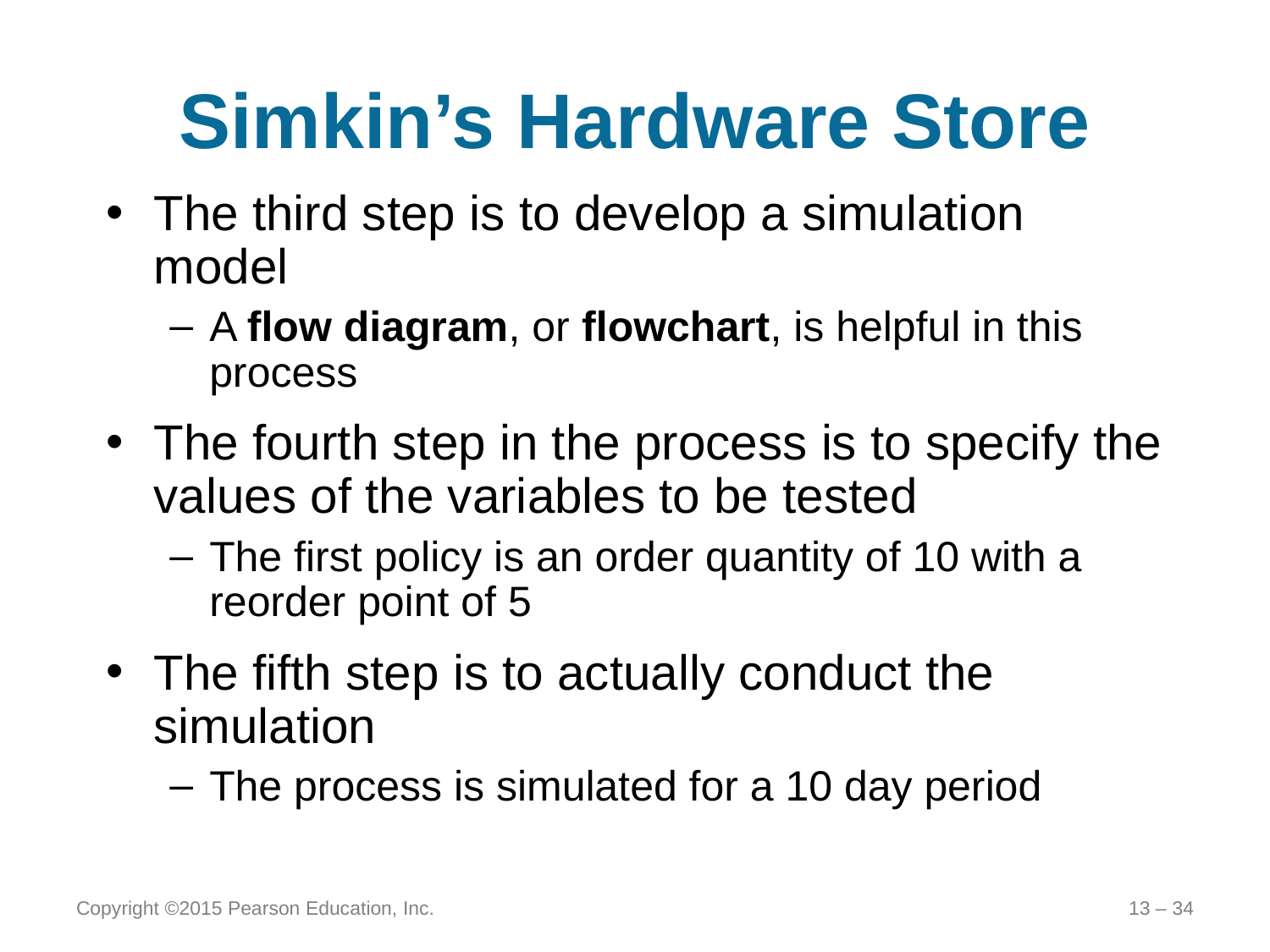

# Simkin’s Hardware Store
The third step is to develop a simulation model
A flow diagram, or flowchart, is helpful in this process
The fourth step in the process is to specify the values of the variables to be tested
The first policy is an order quantity of 10 with a reorder point of 5
The fifth step is to actually conduct the simulation
The process is simulated for a 10 day period
Copyright ©2015 Pearson Education, Inc.
13 – 34